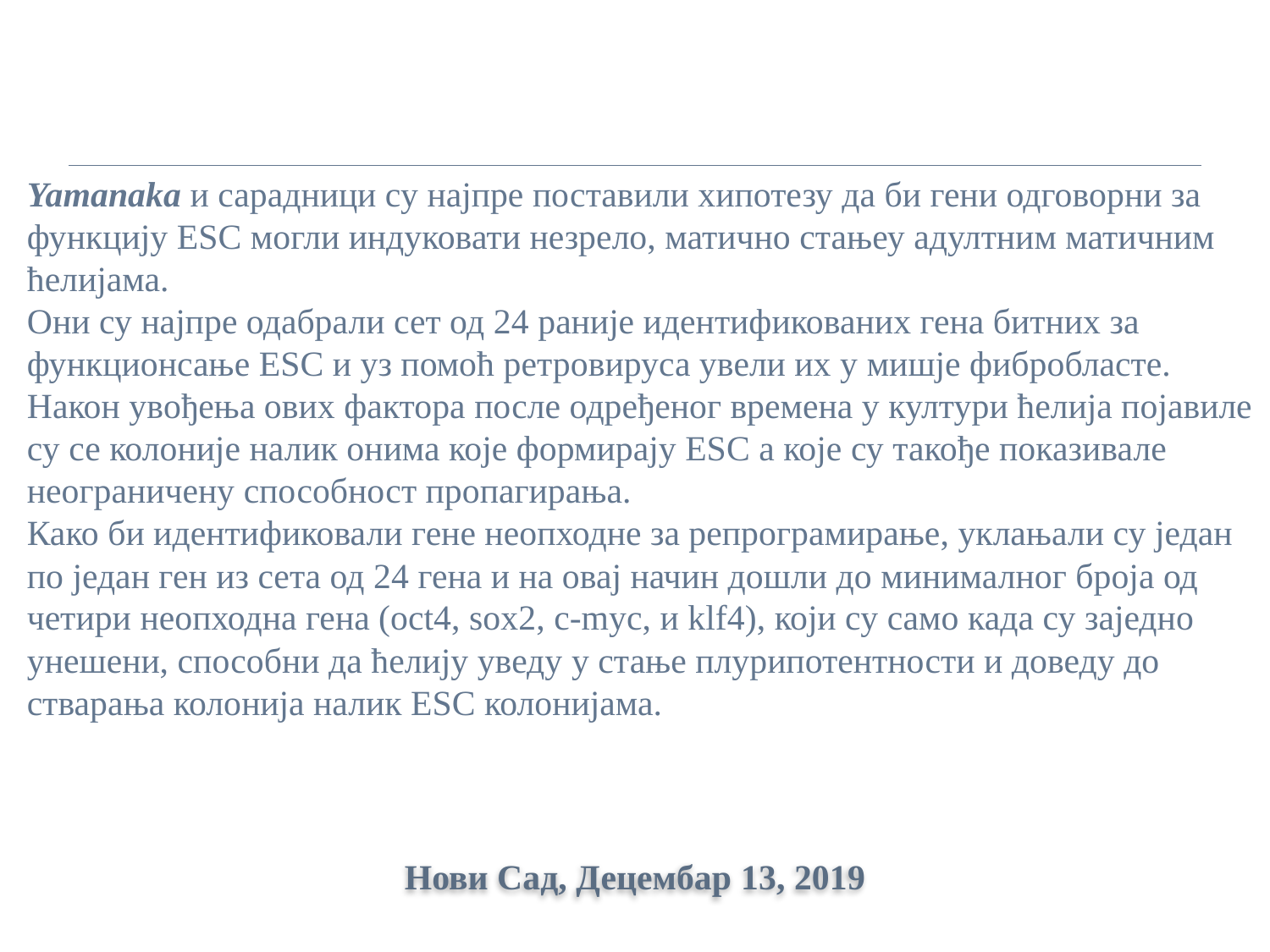

Yamanaka и сарадници су најпре поставили хипотезу да би гени одговорни за функцију ESC могли индуковати незрело, матично стањеу адултним матичним ћелијама.
Они су најпре одабрали сет од 24 раније идентификованих гена битних за функционсање ESC и уз помоћ ретровируса увели их у мишје фибробласте. Након увођења ових фактора после одређеног времена у култури ћелија појавиле су се колоније налик онима које формирају ESC а које су такође показивале неограничену способност пропагирања.
Како би идентификовали гене неопходне за репрограмирање, уклањали су један по један ген из сета од 24 гена и на овај начин дошли до минималног броја од четири неопходна гена (оct4, sox2, c-myc, и klf4), који су само када су заједно унешени, способни да ћелију уведу у стање плурипотентности и доведу до стварања колонија налик ESC колонијама.

Нови Сад, Децембар 13, 2019